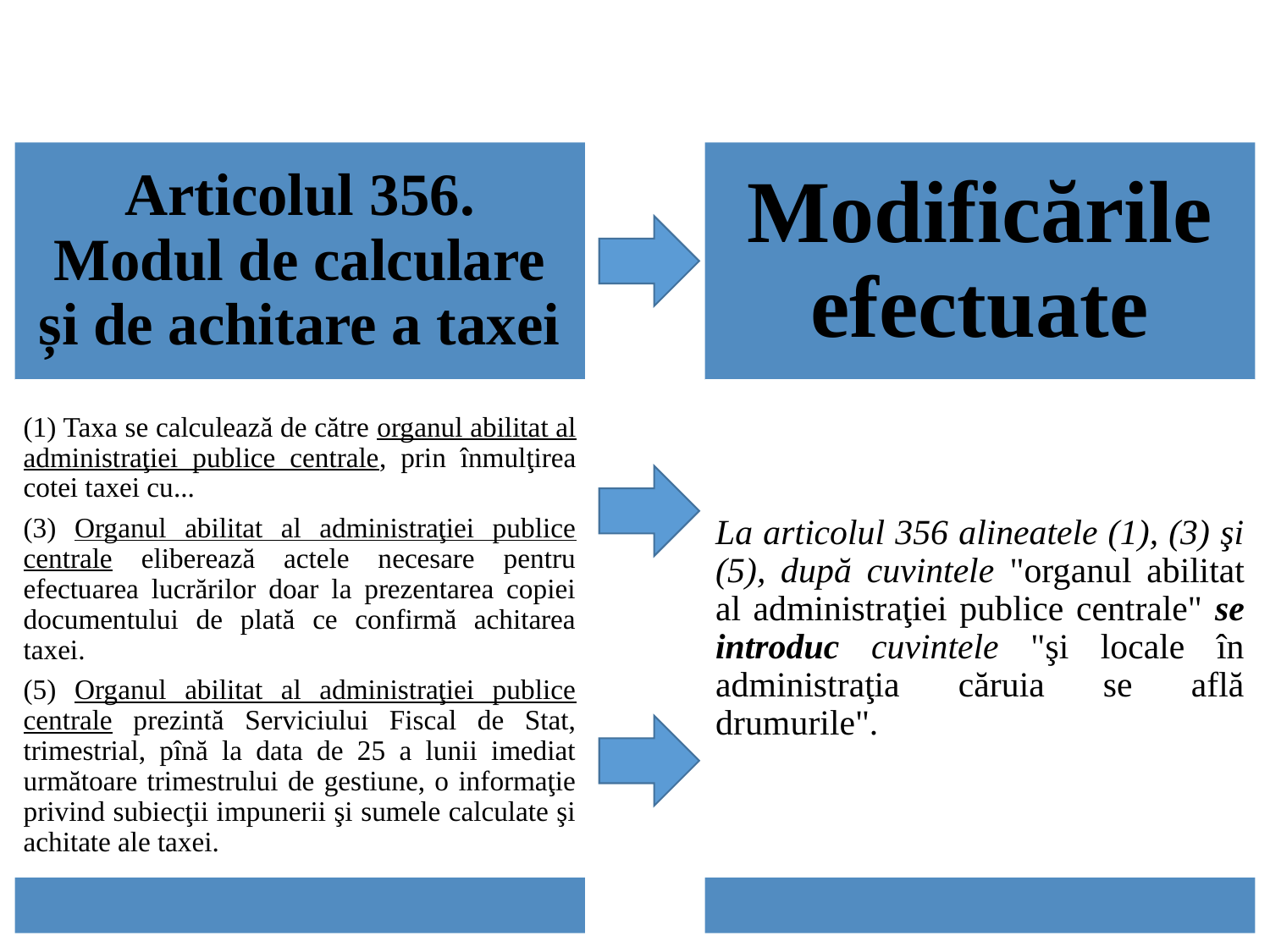

Articolul 356. Modul de calculare și de achitare a taxei

(1) Taxa se calculează de către organul abilitat al administraţiei publice centrale, prin înmulţirea cotei taxei cu...
(3) Organul abilitat al administraţiei publice centrale eliberează actele necesare pentru efectuarea lucrărilor doar la prezentarea copiei documentului de plată ce confirmă achitarea taxei.
(5) Organul abilitat al administraţiei publice centrale prezintă Serviciului Fiscal de Stat, trimestrial, pînă la data de 25 a lunii imediat următoare trimestrului de gestiune, o informaţie privind subiecţii impunerii şi sumele calculate şi achitate ale taxei.

Modificările efectuate
La articolul 356 alineatele (1), (3) şi (5), după cuvintele "organul abilitat al administraţiei publice centrale" se introduc cuvintele "şi locale în administraţia căruia se află drumurile".

42